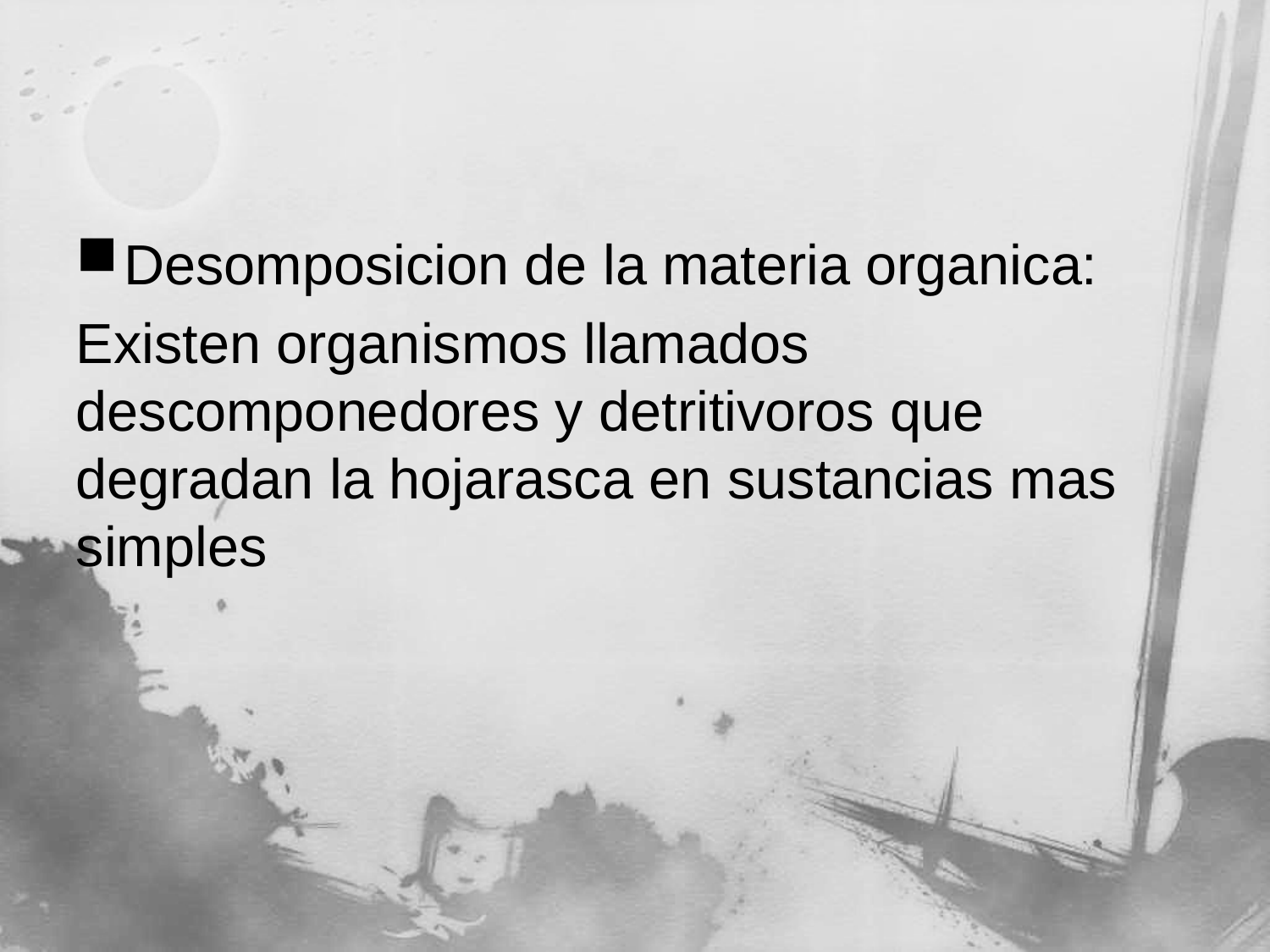

#
Desomposicion de la materia organica:
Existen organismos llamados descomponedores y detritivoros que degradan la hojarasca en sustancias mas simples